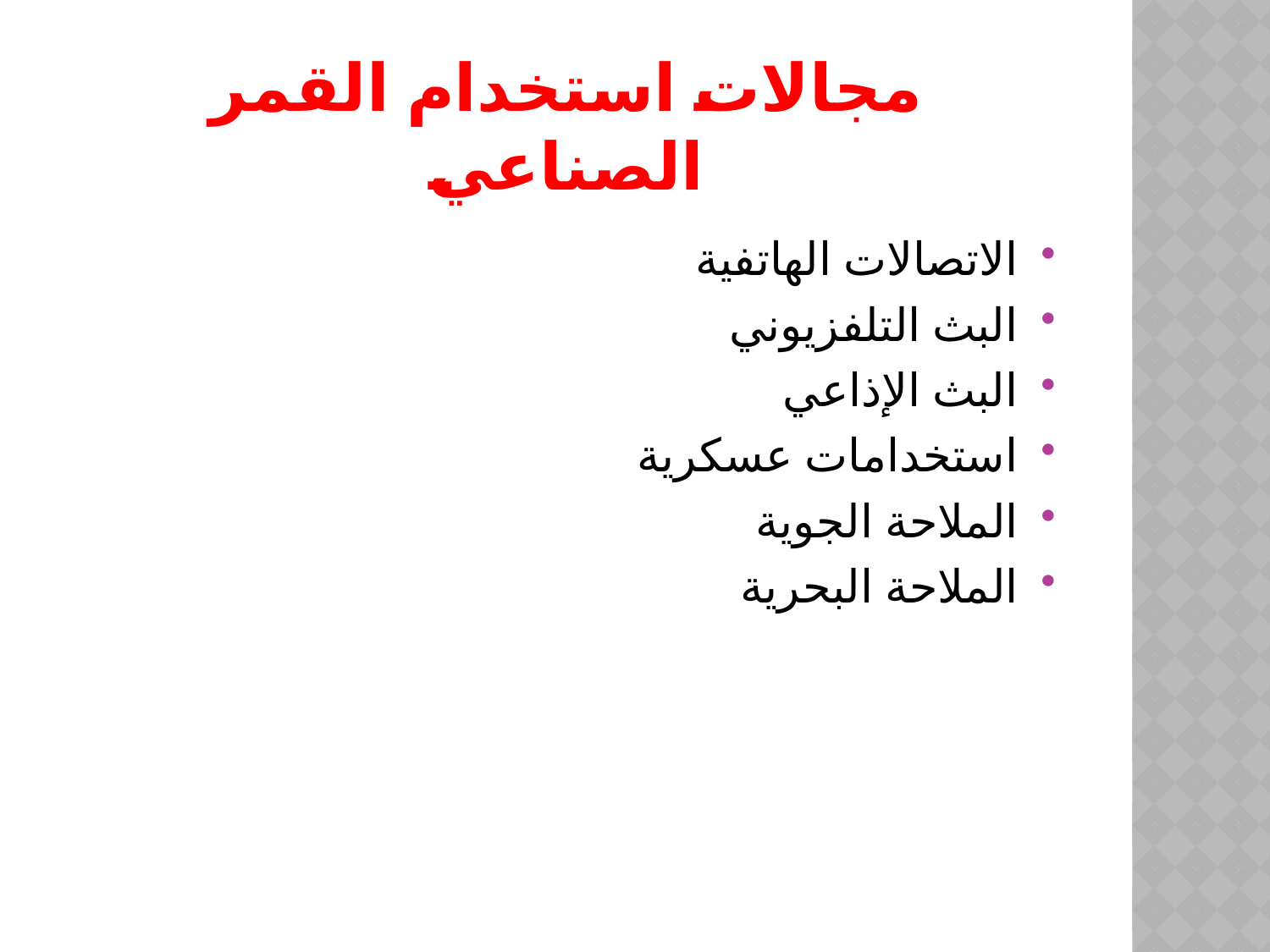

# مجالات استخدام القمر الصناعي
الاتصالات الهاتفية
البث التلفزيوني
البث الإذاعي
استخدامات عسكرية
الملاحة الجوية
الملاحة البحرية